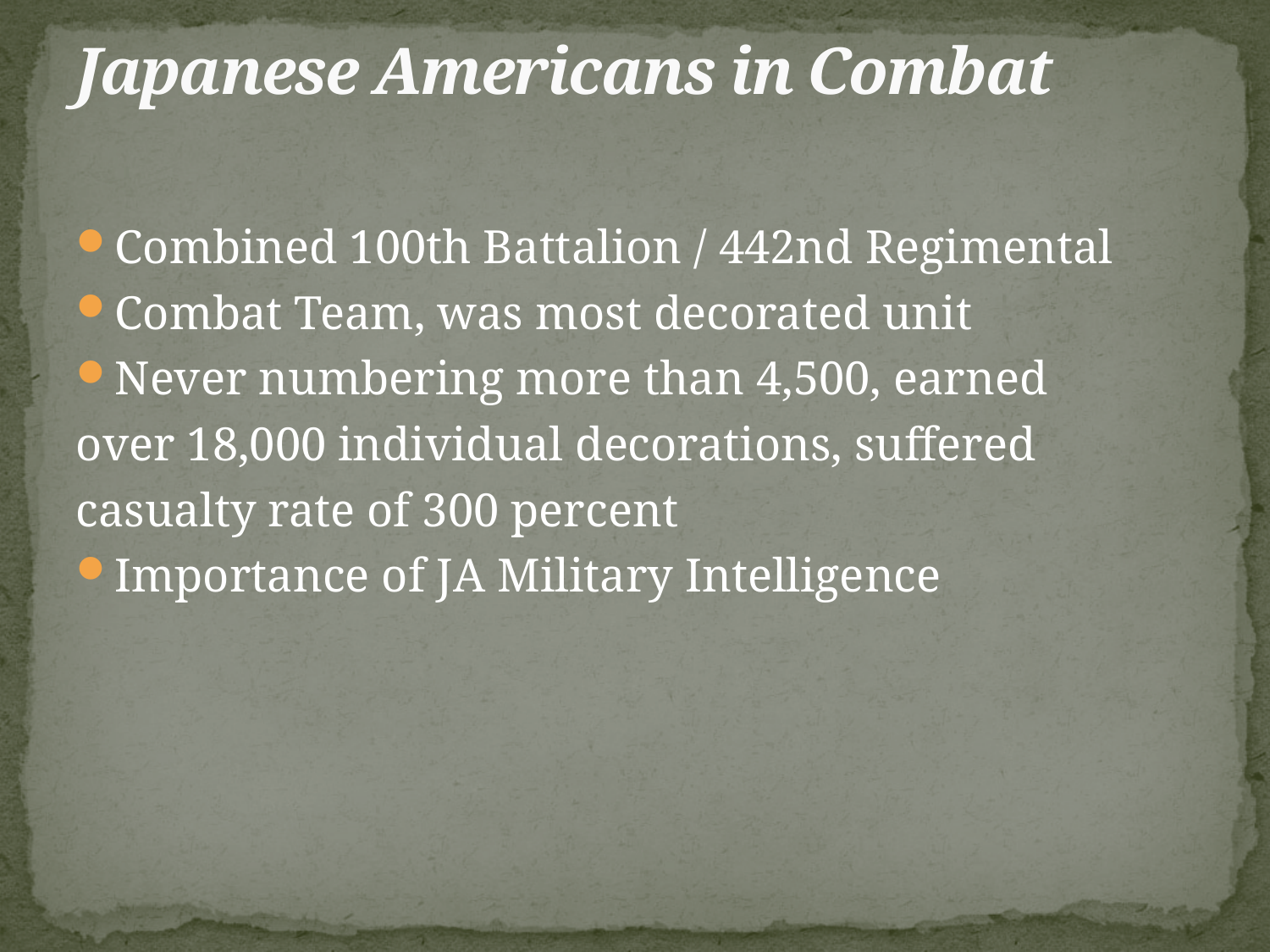

# Japanese Americans in Combat
Combined 100th Battalion / 442nd Regimental
Combat Team, was most decorated unit
Never numbering more than 4,500, earned
over 18,000 individual decorations, suffered
casualty rate of 300 percent
Importance of JA Military Intelligence